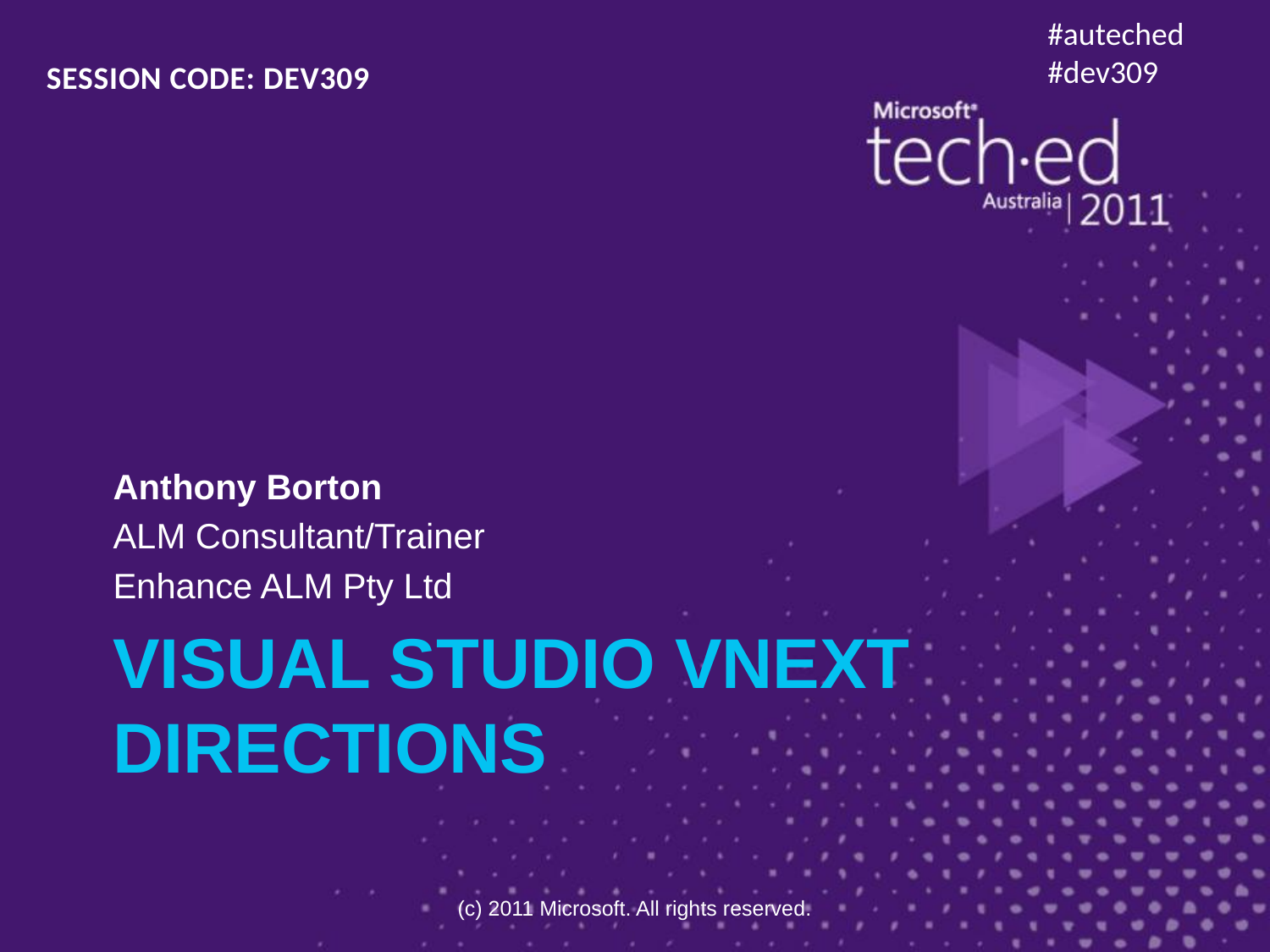

#auteched
#dev309
SESSION CODE: DEV309
Anthony Borton
ALM Consultant/Trainer
Enhance ALM Pty Ltd
# Visual Studio vnext directions
(c) 2011 Microsoft. All rights reserved.